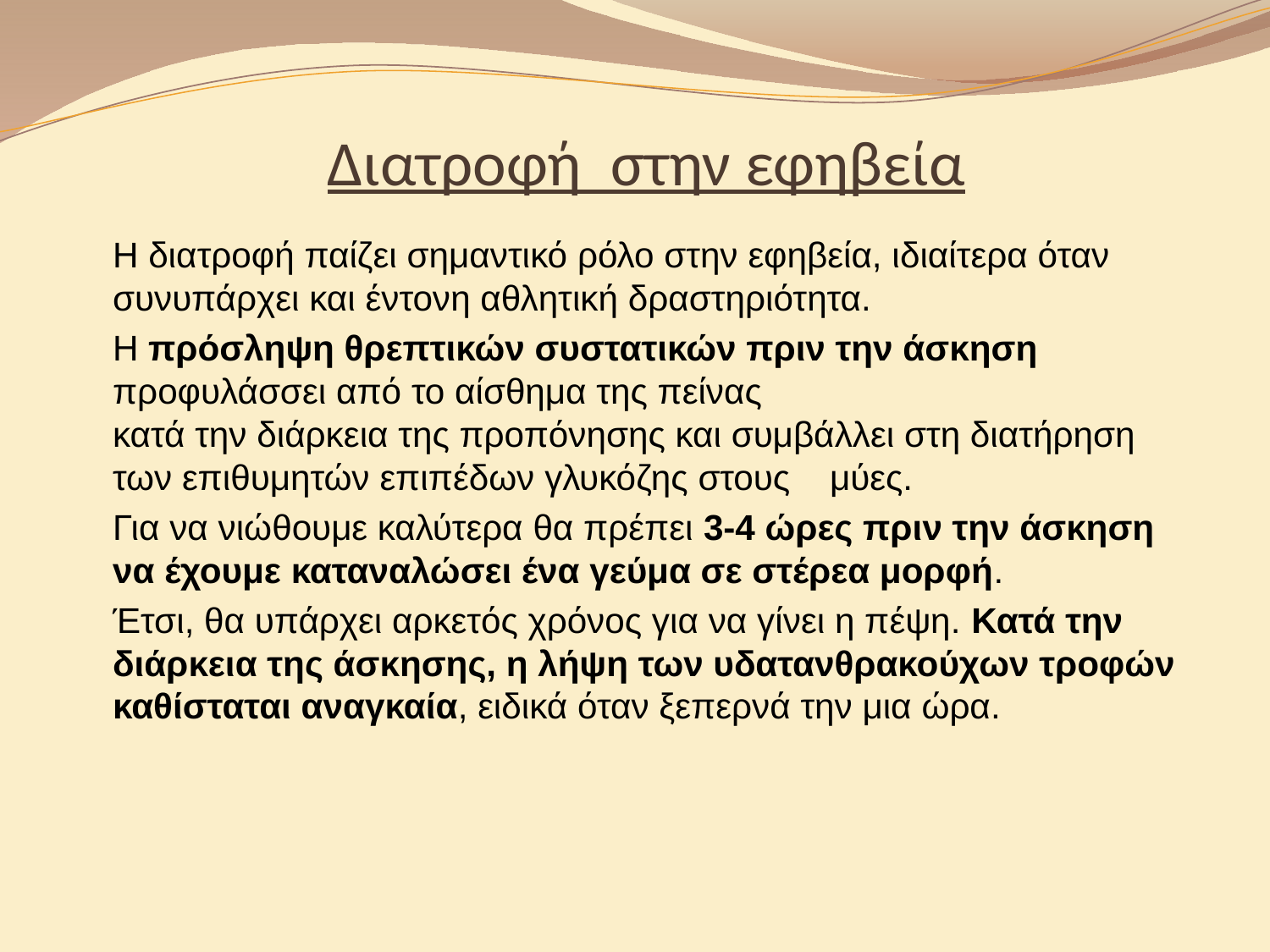

# Διατροφή  στην εφηβεία
	Η διατροφή παίζει σημαντικό ρόλο στην εφηβεία, ιδιαίτερα όταν συνυπάρχει και έντονη αθλητική δραστηριότητα.
	Η πρόσληψη θρεπτικών συστατικών πριν την άσκηση προφυλάσσει από το αίσθημα της πείνας
κατά την διάρκεια της προπόνησης και συμβάλλει στη διατήρηση των επιθυμητών επιπέδων γλυκόζης στους    μύες.
	Για να νιώθουμε καλύτερα θα πρέπει 3-4 ώρες πριν την άσκηση να έχουμε καταναλώσει ένα γεύμα σε στέρεα μορφή.
	Έτσι, θα υπάρχει αρκετός χρόνος για να γίνει η πέψη. Κατά την διάρκεια της άσκησης, η λήψη των υδατανθρακούχων τροφών καθίσταται αναγκαία, ειδικά όταν ξεπερνά την μια ώρα.